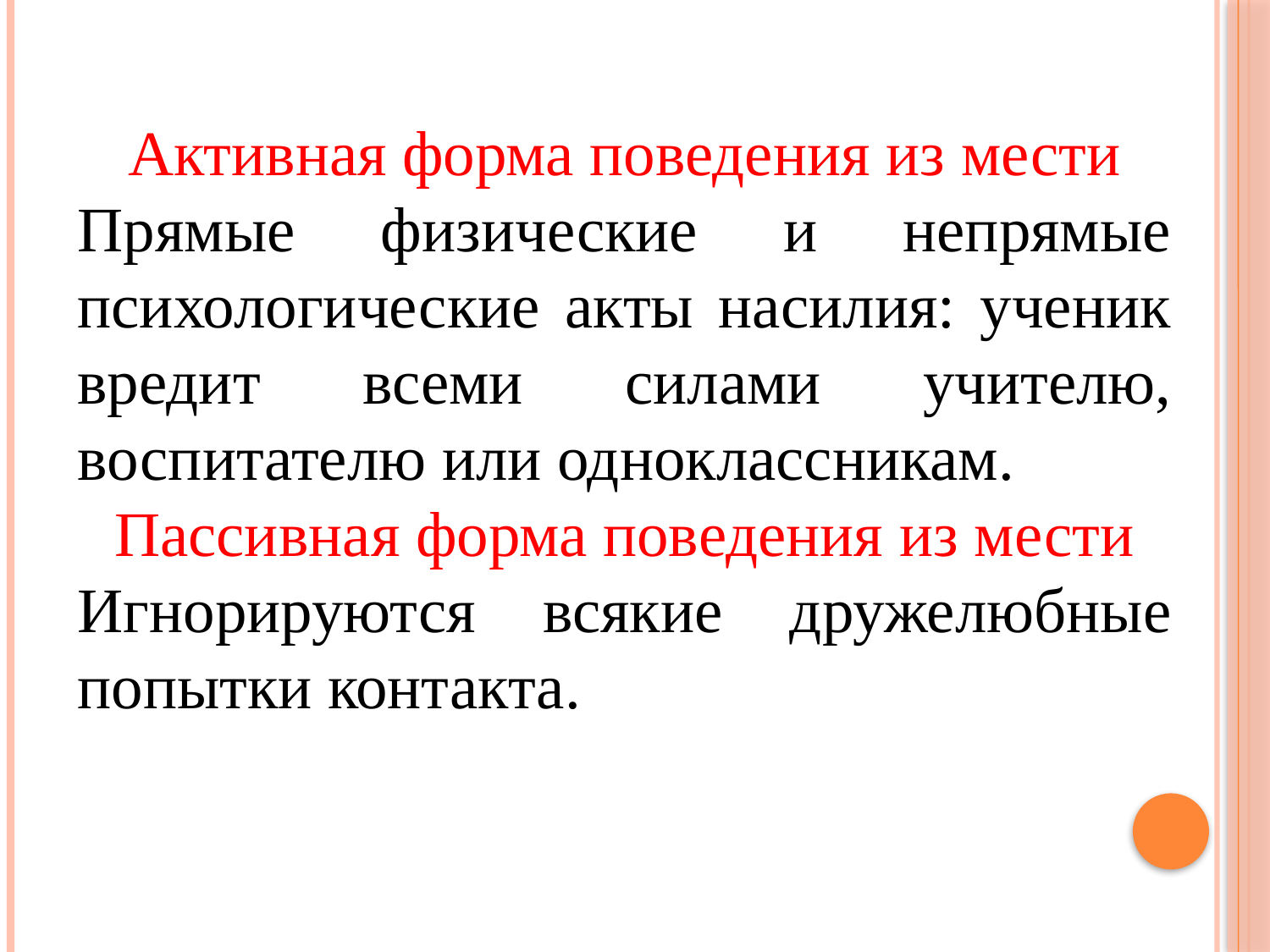

Активная форма поведения из мести
Прямые физические и непрямые психологические акты насилия: ученик вредит всеми силами учителю, воспитателю или одноклассникам.
Пассивная форма поведения из мести
Игнорируются всякие дружелюбные попытки контакта.